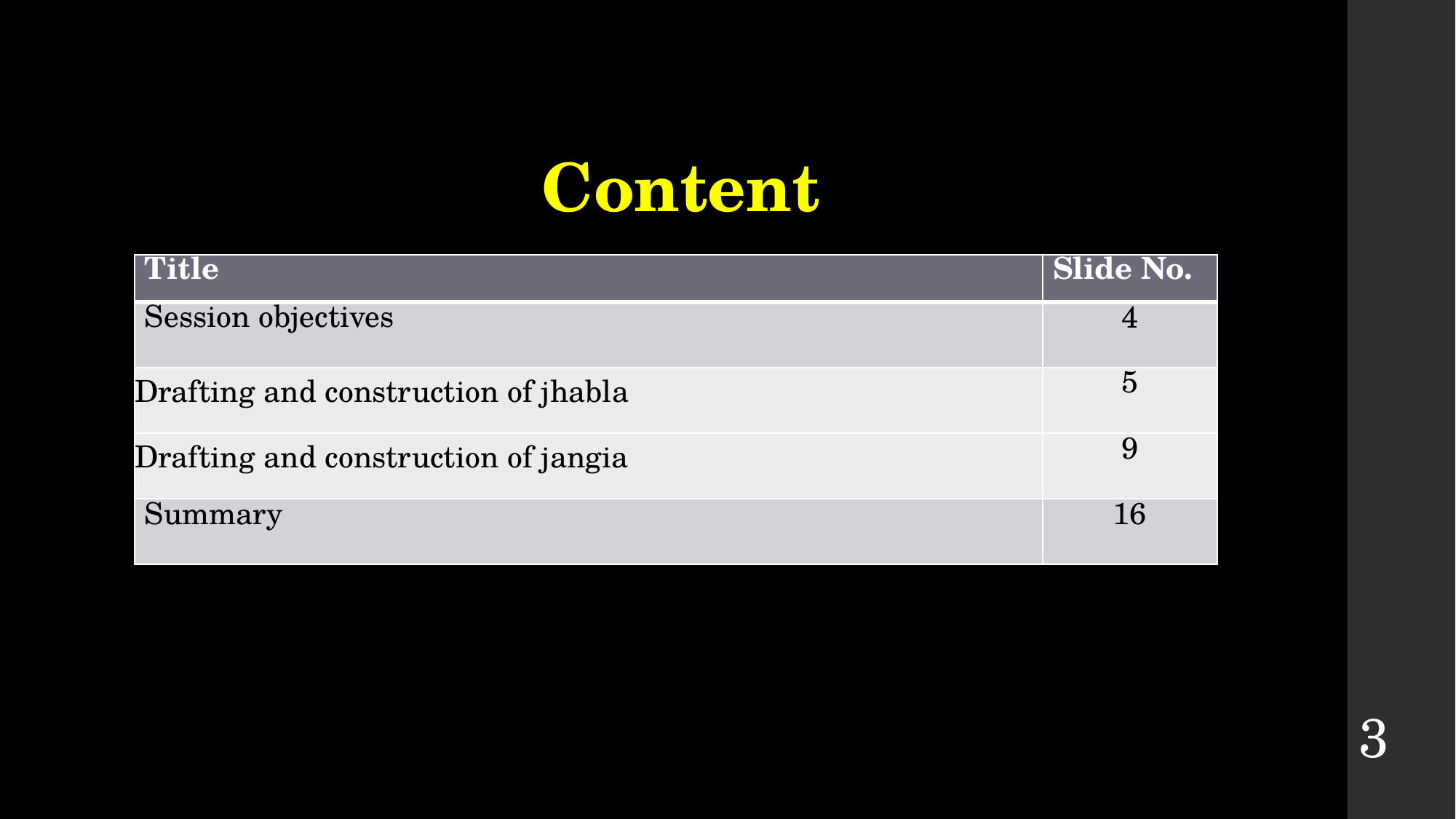

# Content
| Title | Slide No. |
| --- | --- |
| Session objectives | 4 |
| Drafting and construction of jhabla | 5 |
| Drafting and construction of jangia | 9 |
| Summary | 16 |
3